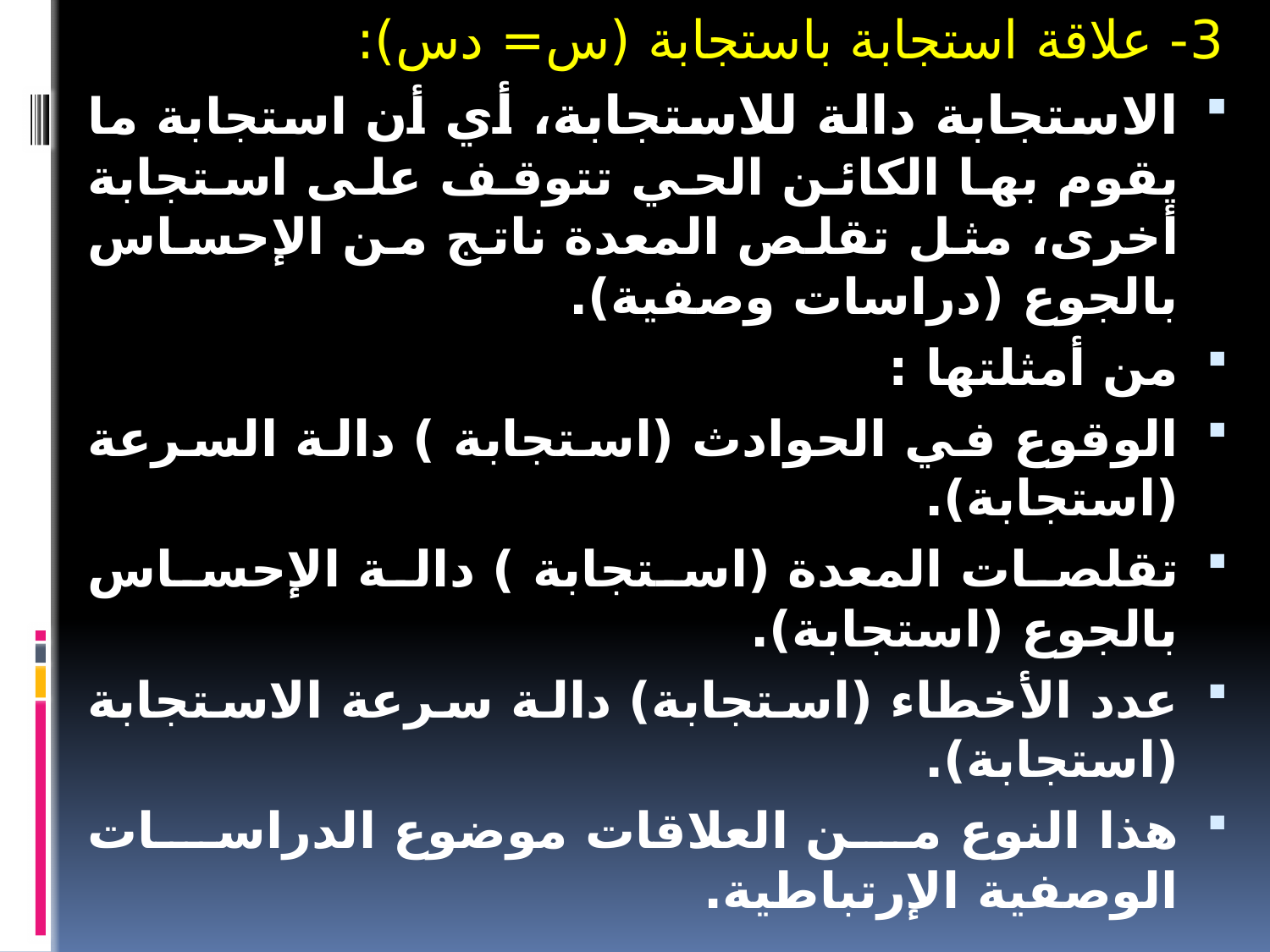

3- علاقة استجابة باستجابة (س= دس):
الاستجابة دالة للاستجابة، أي أن استجابة ما يقوم بها الكائن الحي تتوقف على استجابة أخرى، مثل تقلص المعدة ناتج من الإحساس بالجوع (دراسات وصفية).
من أمثلتها :
الوقوع في الحوادث (استجابة ) دالة السرعة (استجابة).
تقلصات المعدة (استجابة ) دالة الإحساس بالجوع (استجابة).
عدد الأخطاء (استجابة) دالة سرعة الاستجابة (استجابة).
هذا النوع من العلاقات موضوع الدراسات الوصفية الإرتباطية.